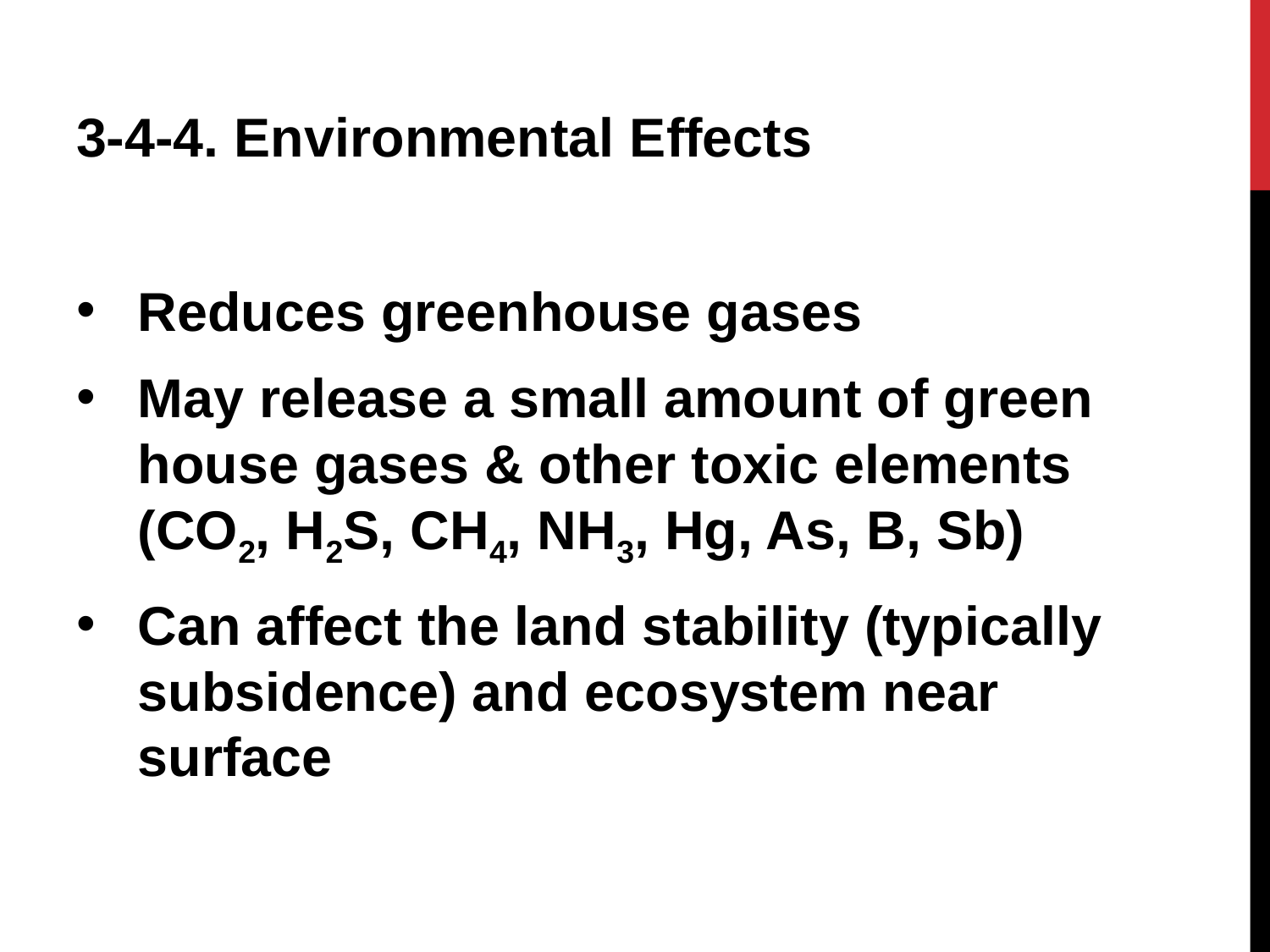

3-4-4. Environmental Effects

Reduces greenhouse gases
May release a small amount of green house gases & other toxic elements (CO2, H2S, CH4, NH3, Hg, As, B, Sb)
Can affect the land stability (typically subsidence) and ecosystem near surface